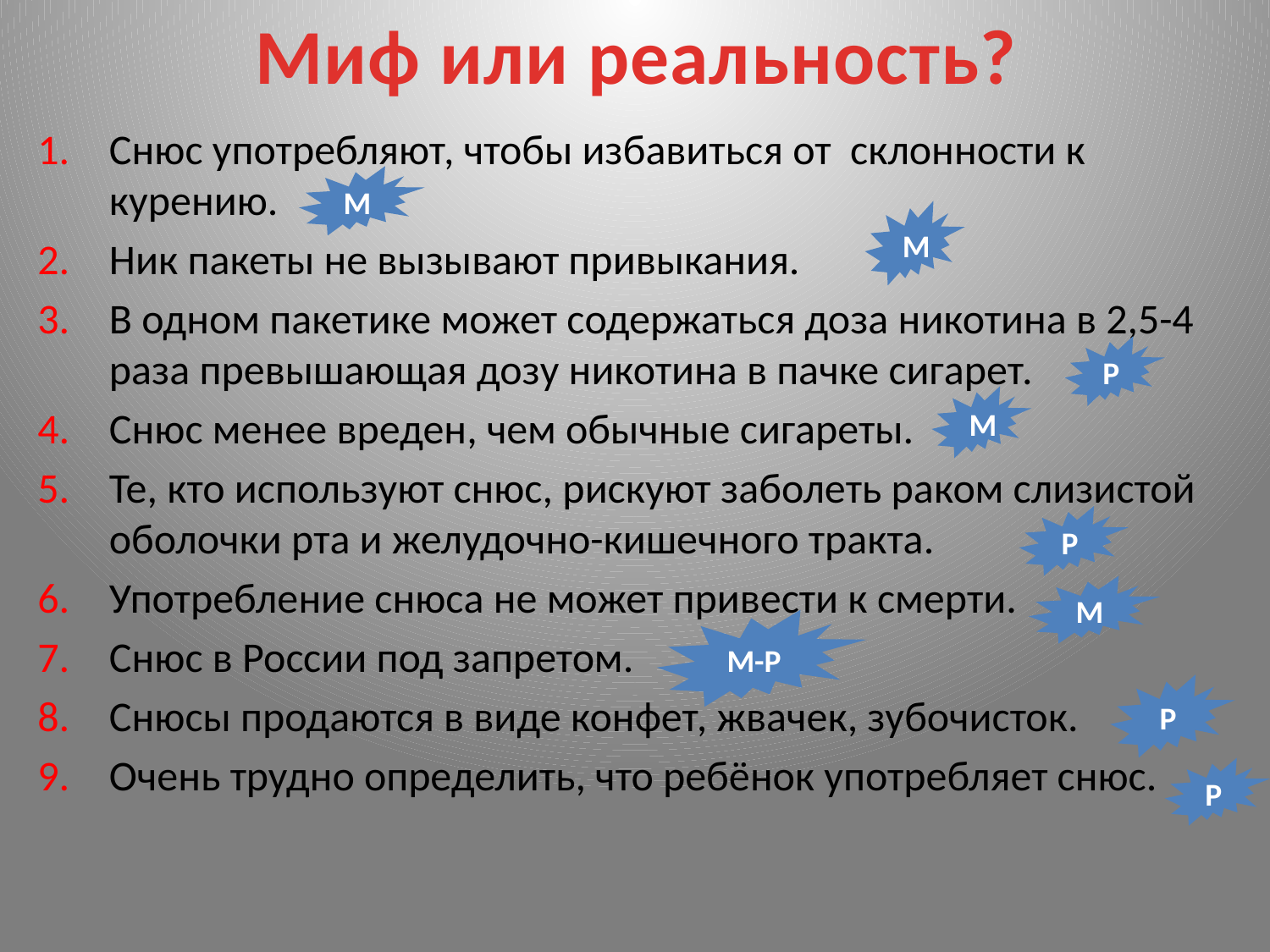

# Миф или реальность?
Снюс употребляют, чтобы избавиться от  склонности к курению.
Ник пакеты не вызывают привыкания.
В одном пакетике может содержаться доза никотина в 2,5-4 раза превышающая дозу никотина в пачке сигарет.
Снюс менее вреден, чем обычные сигареты.
Те, кто используют снюс, рискуют заболеть раком слизистой оболочки рта и желудочно-кишечного тракта.
Употребление снюса не может привести к смерти.
Снюс в России под запретом.
Снюсы продаются в виде конфет, жвачек, зубочисток.
Очень трудно определить, что ребёнок употребляет снюс.
М
М
Р
М

Р
М
М-Р
Р
Р